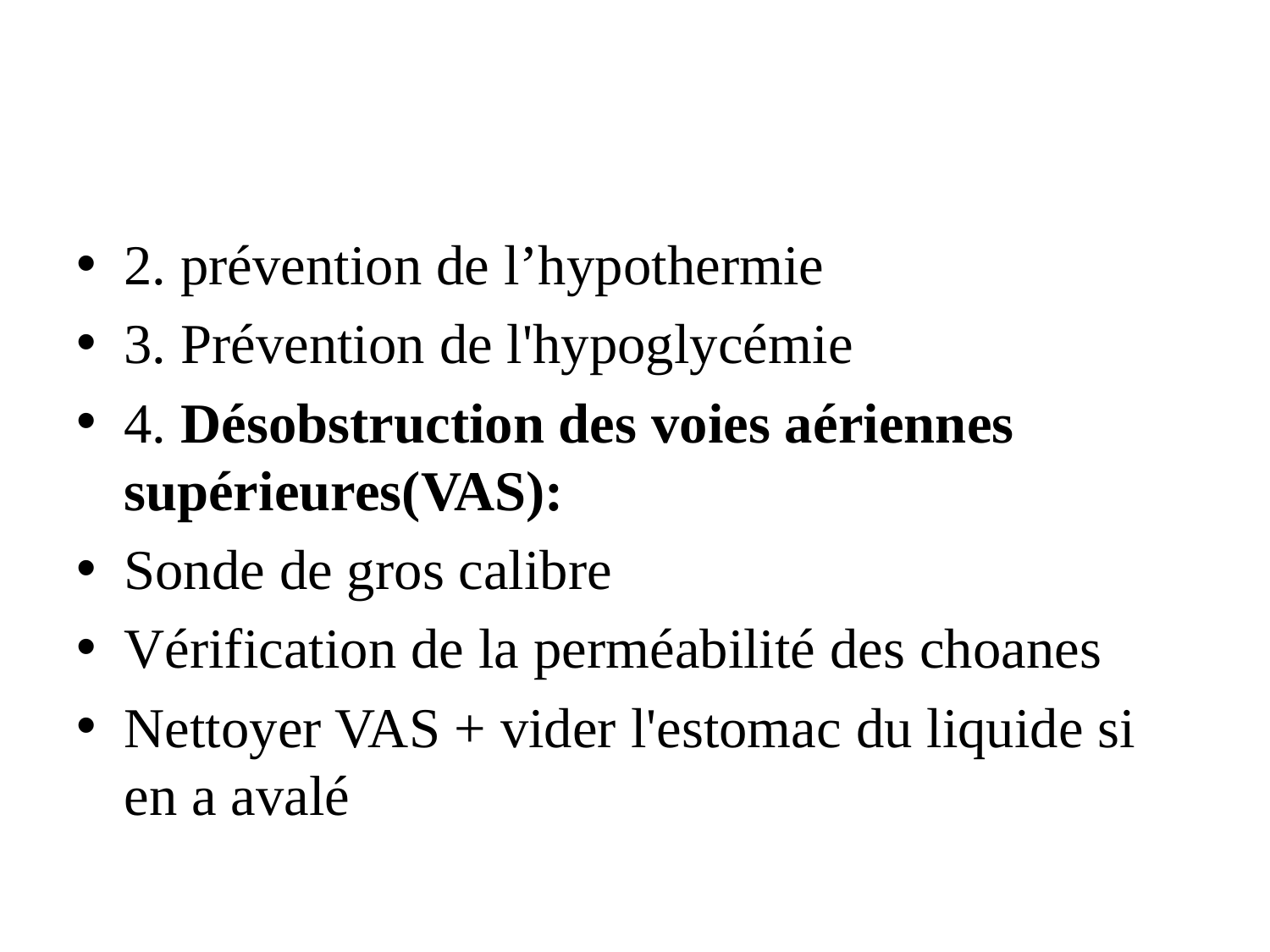

#
2. prévention de l’hypothermie
3. Prévention de l'hypoglycémie
4. Désobstruction des voies aériennes supérieures(VAS):
Sonde de gros calibre
Vérification de la perméabilité des choanes
Nettoyer VAS + vider l'estomac du liquide si en a avalé